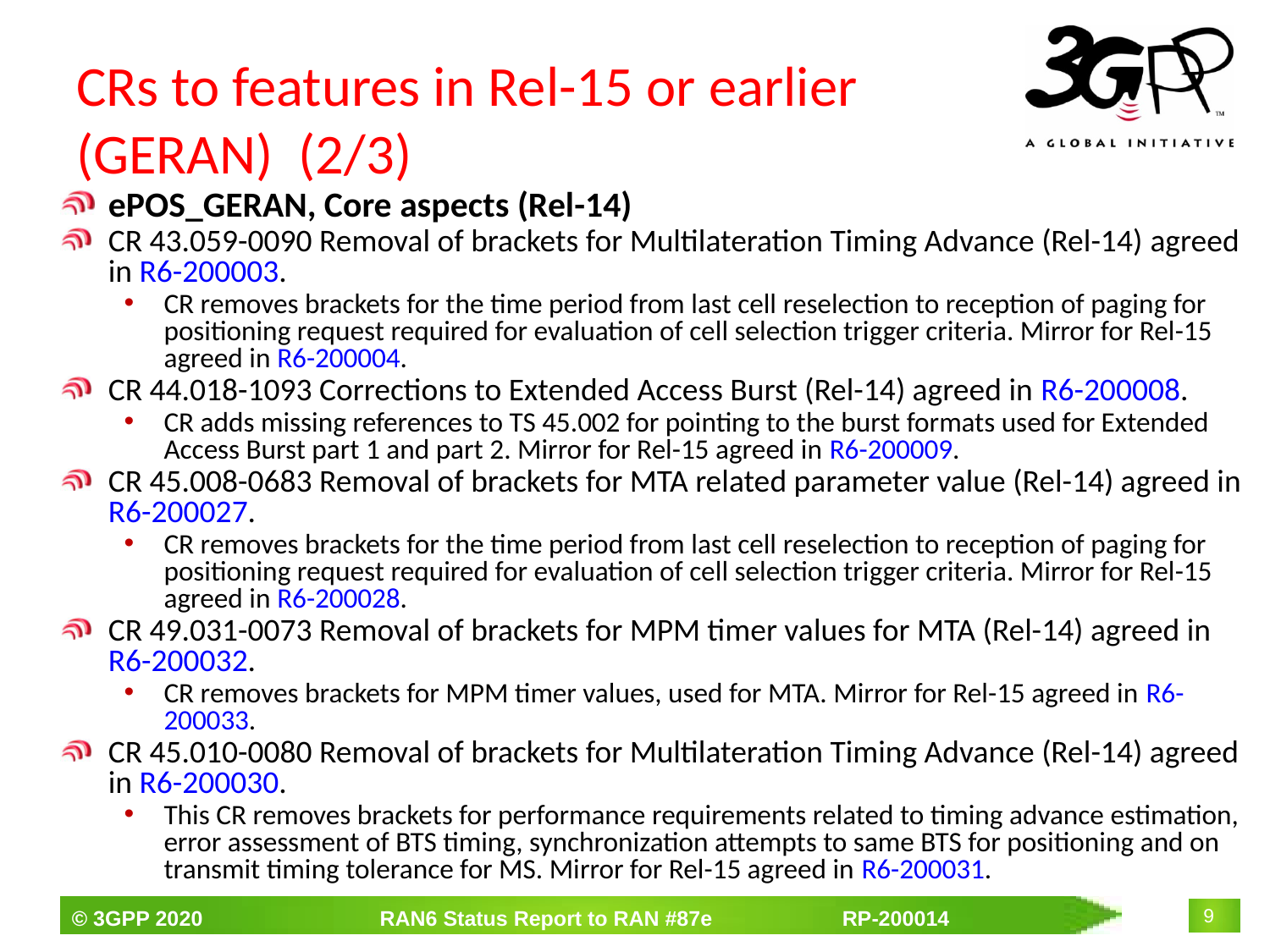

# CRs to features in Rel-15 or earlier (GERAN)  (2/3)
ePOS_GERAN, Core aspects (Rel-14)
CR 43.059-0090 Removal of brackets for Multilateration Timing Advance (Rel-14) agreed in R6-200003.
CR removes brackets for the time period from last cell reselection to reception of paging for positioning request required for evaluation of cell selection trigger criteria. Mirror for Rel-15 agreed in R6-200004.
CR 44.018-1093 Corrections to Extended Access Burst (Rel-14) agreed in R6-200008.
CR adds missing references to TS 45.002 for pointing to the burst formats used for Extended Access Burst part 1 and part 2. Mirror for Rel-15 agreed in R6-200009.
CR 45.008-0683 Removal of brackets for MTA related parameter value (Rel-14) agreed in R6-200027.
CR removes brackets for the time period from last cell reselection to reception of paging for positioning request required for evaluation of cell selection trigger criteria. Mirror for Rel-15 agreed in R6-200028.
CR 49.031-0073 Removal of brackets for MPM timer values for MTA (Rel-14) agreed in R6-200032.
CR removes brackets for MPM timer values, used for MTA. Mirror for Rel-15 agreed in R6-200033.
CR 45.010-0080 Removal of brackets for Multilateration Timing Advance (Rel-14) agreed in R6-200030.
This CR removes brackets for performance requirements related to timing advance estimation, error assessment of BTS timing, synchronization attempts to same BTS for positioning and on transmit timing tolerance for MS. Mirror for Rel-15 agreed in R6-200031.